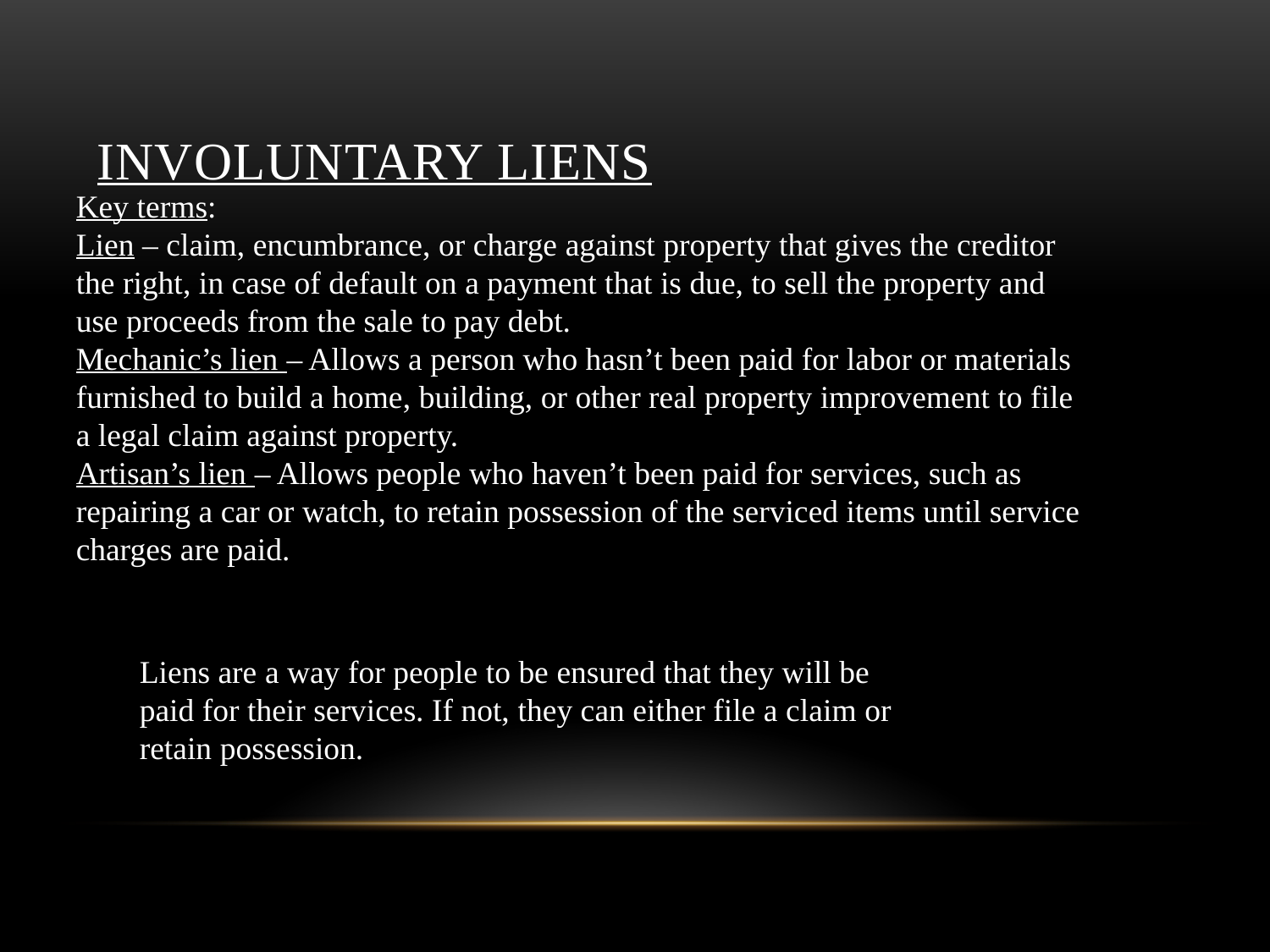

# Involuntary Liens
Key terms:
Lien – claim, encumbrance, or charge against property that gives the creditor the right, in case of default on a payment that is due, to sell the property and use proceeds from the sale to pay debt.
Mechanic’s lien – Allows a person who hasn’t been paid for labor or materials furnished to build a home, building, or other real property improvement to file a legal claim against property.
Artisan’s lien – Allows people who haven’t been paid for services, such as repairing a car or watch, to retain possession of the serviced items until service charges are paid.

Liens are a way for people to be ensured that they will be paid for their services. If not, they can either file a claim or retain possession.